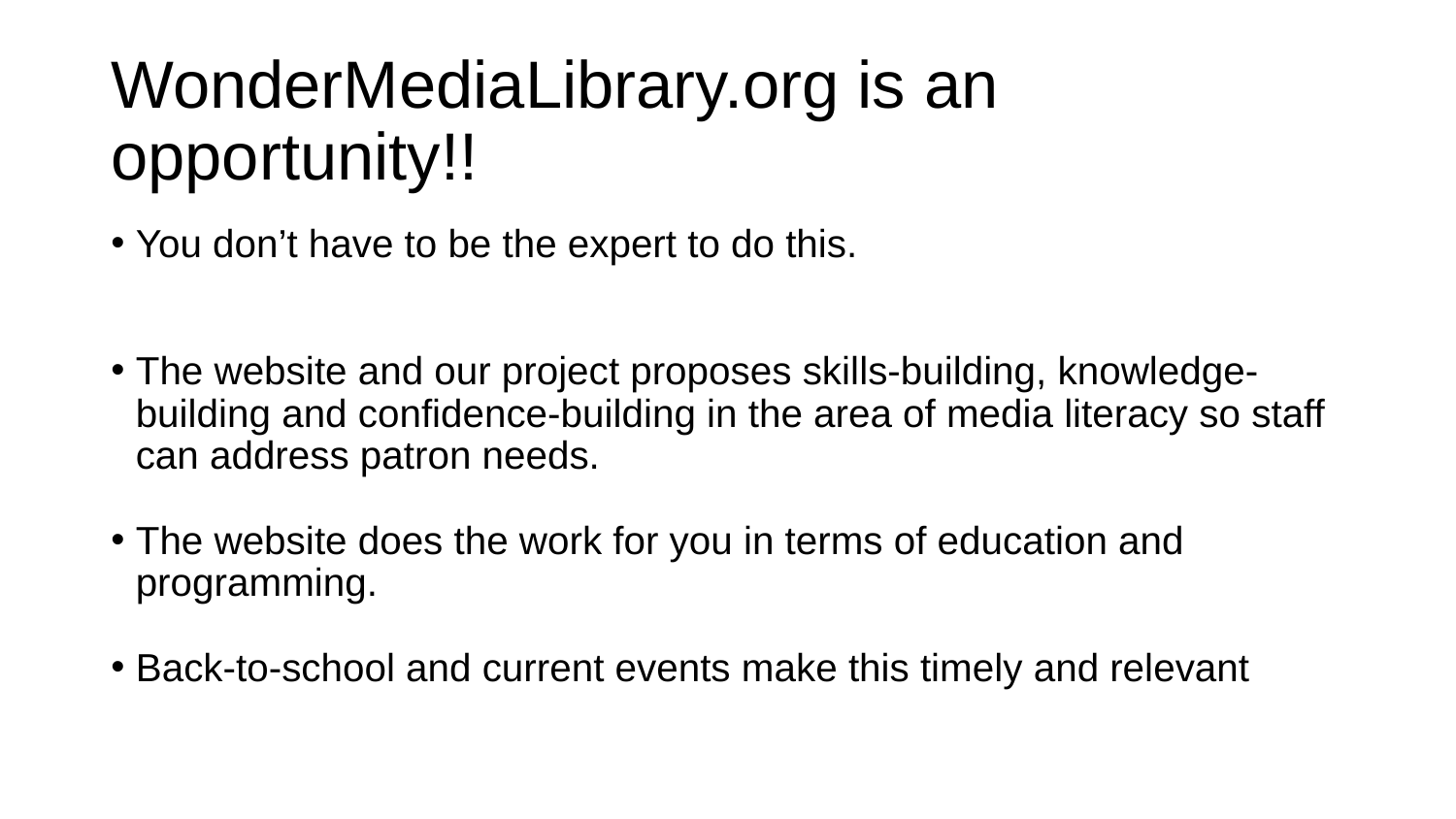

# WonderMediaLibrary.org is an opportunity!!
You don’t have to be the expert to do this.

The website and our project proposes skills-building, knowledge-building and confidence-building in the area of media literacy so staff can address patron needs.

The website does the work for you in terms of education and programming.

Back-to-school and current events make this timely and relevant